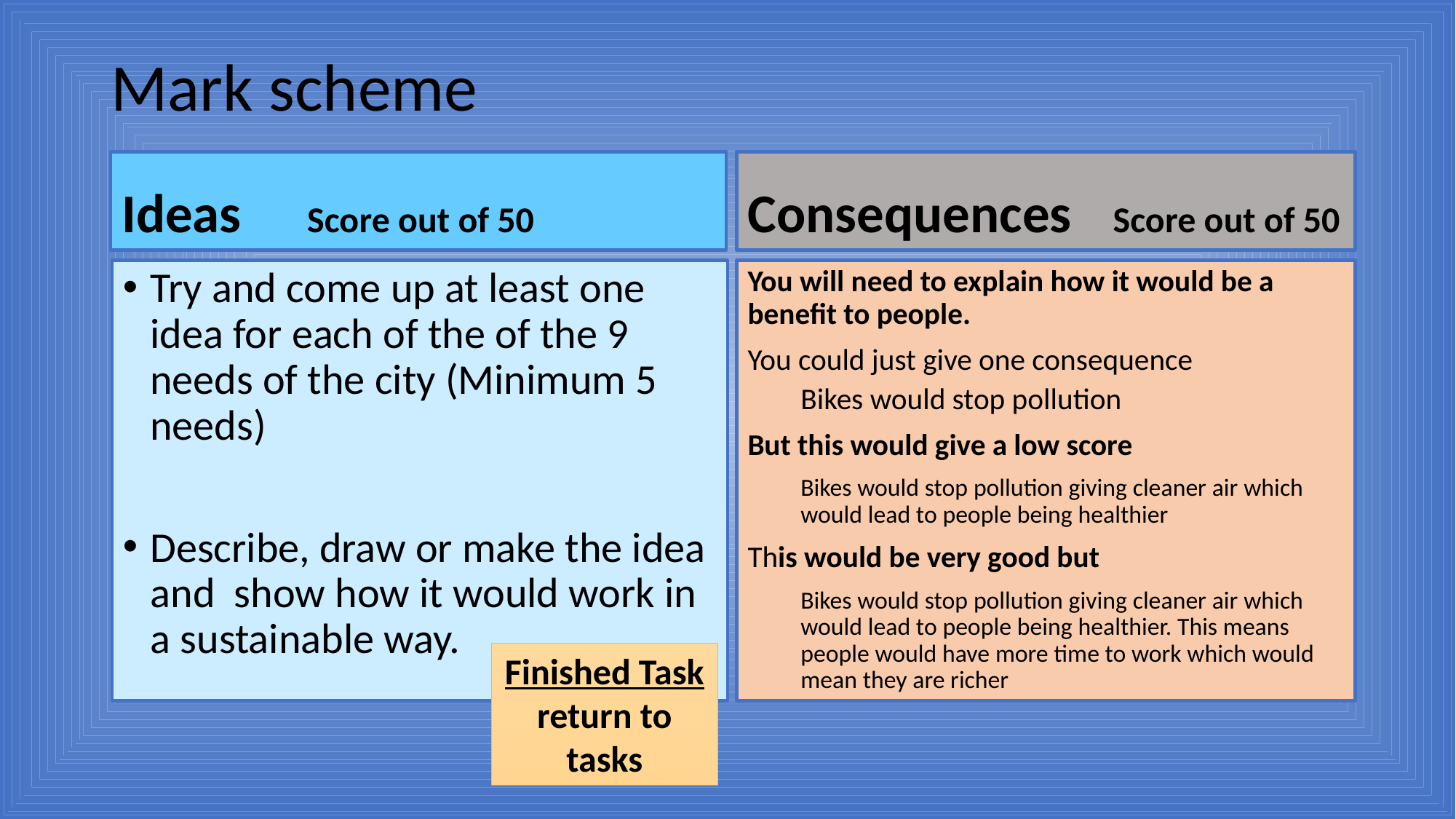

# Mark scheme
Ideas        Score out of 50
Consequences     Score out of 50
Try and come up at least one idea for each of the of the 9 needs of the city (Minimum 5 needs)

Describe, draw or make the idea and  show how it would work in a sustainable way.
You will need to explain how it would be a benefit to people.
You could just give one consequence
Bikes would stop pollution
But this would give a low score
Bikes would stop pollution giving cleaner air which would lead to people being healthier
This would be very good but
Bikes would stop pollution giving cleaner air which would lead to people being healthier. This means people would have more time to work which would mean they are richer

Finished Task return to tasks